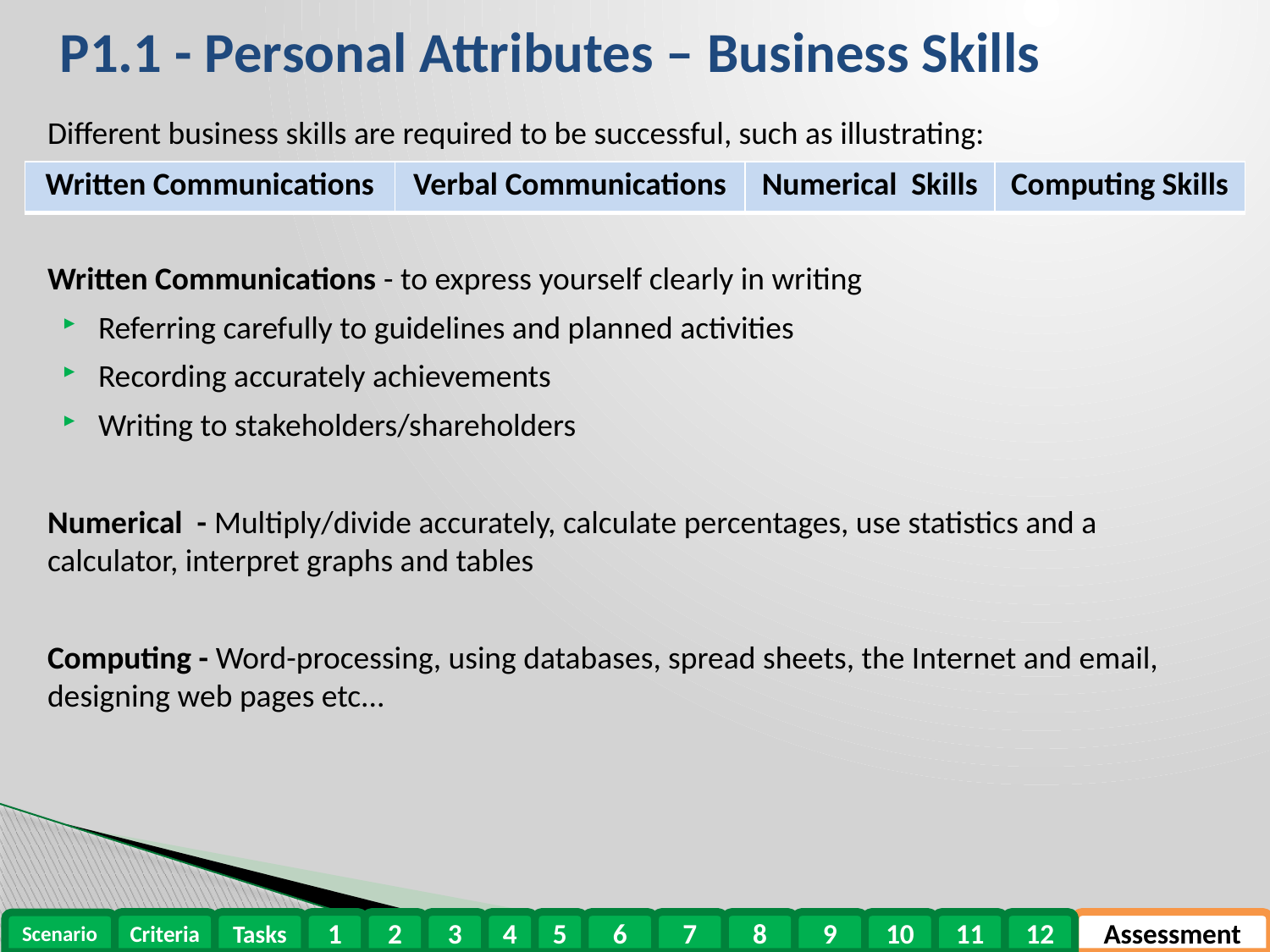

P1.1 - Personal Attributes – Business Skills
Different business skills are required to be successful, such as illustrating:

Written Communications - to express yourself clearly in writing
Referring carefully to guidelines and planned activities
Recording accurately achievements
Writing to stakeholders/shareholders

Numerical  - Multiply/divide accurately, calculate percentages, use statistics and a calculator, interpret graphs and tables

Computing - Word-processing, using databases, spread sheets, the Internet and email, 	designing web pages etc...
| Written Communications | Verbal Communications | Numerical Skills | Computing Skills |
| --- | --- | --- | --- |